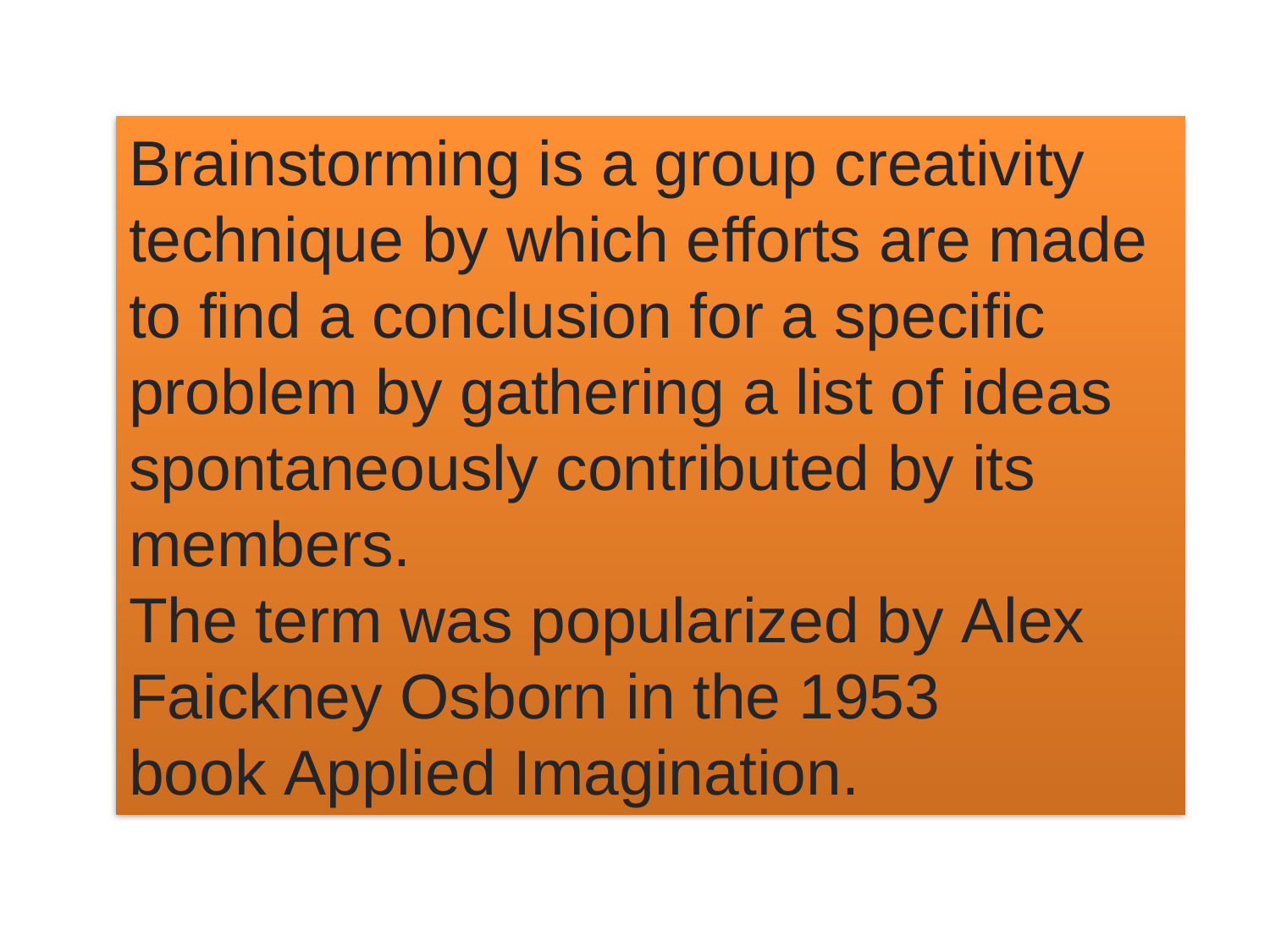

Brainstorming is a group creativity technique by which efforts are made to find a conclusion for a specific problem by gathering a list of ideas spontaneously contributed by its members.
The term was popularized by Alex Faickney Osborn in the 1953 book Applied Imagination.